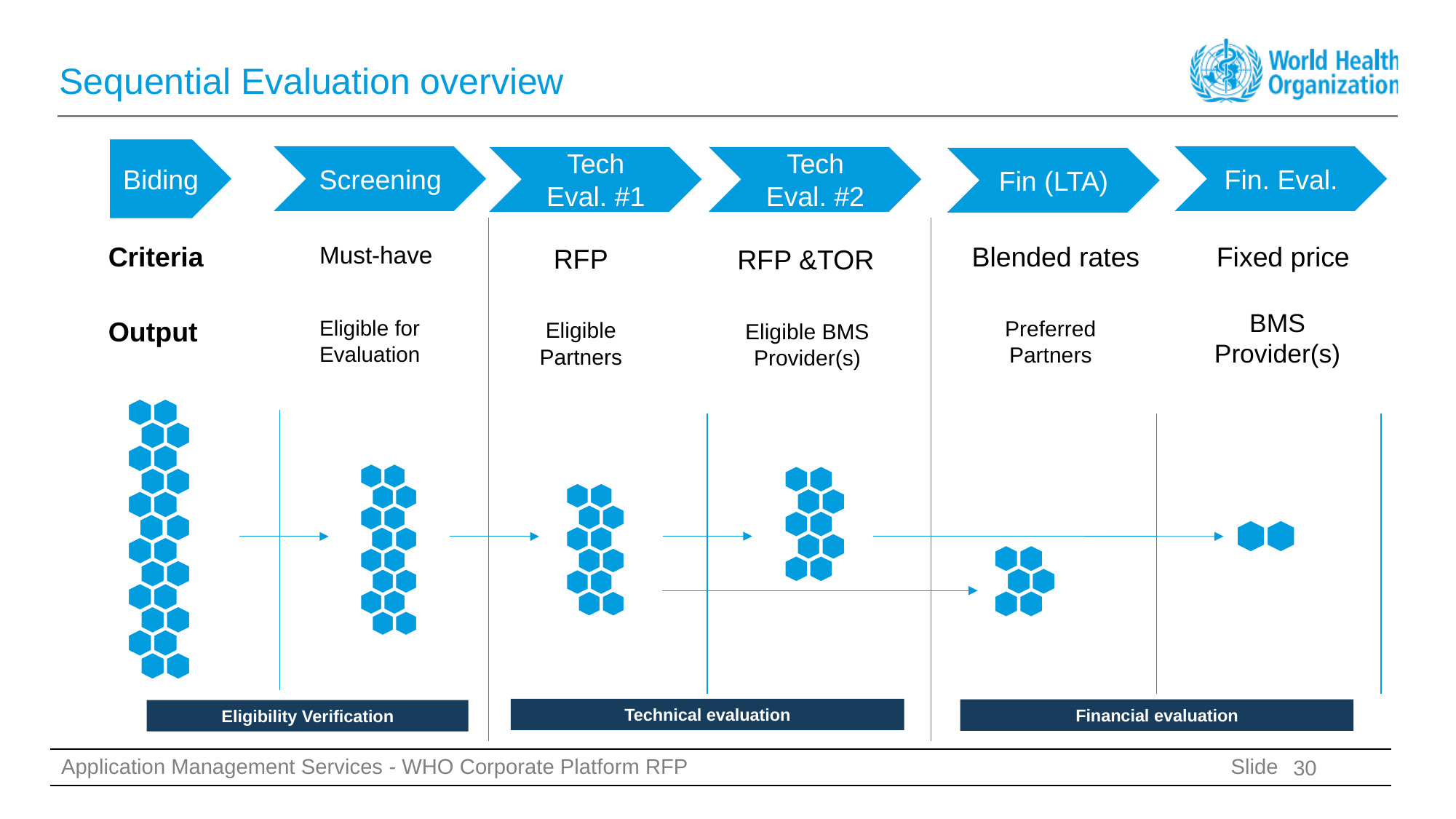

# Sequential Evaluation overview
Biding
Screening
Fin. Eval.
Tech Eval. #1
Tech Eval. #2
Fin (LTA)
Criteria
Must-have
Blended rates
Fixed price
RFP
RFP &TOR
BMS Provider(s)
Output
Eligible for Evaluation
Preferred Partners
Eligible Partners
Eligible BMS Provider(s)

Technical evaluation
Financial evaluation
Eligibility Verification